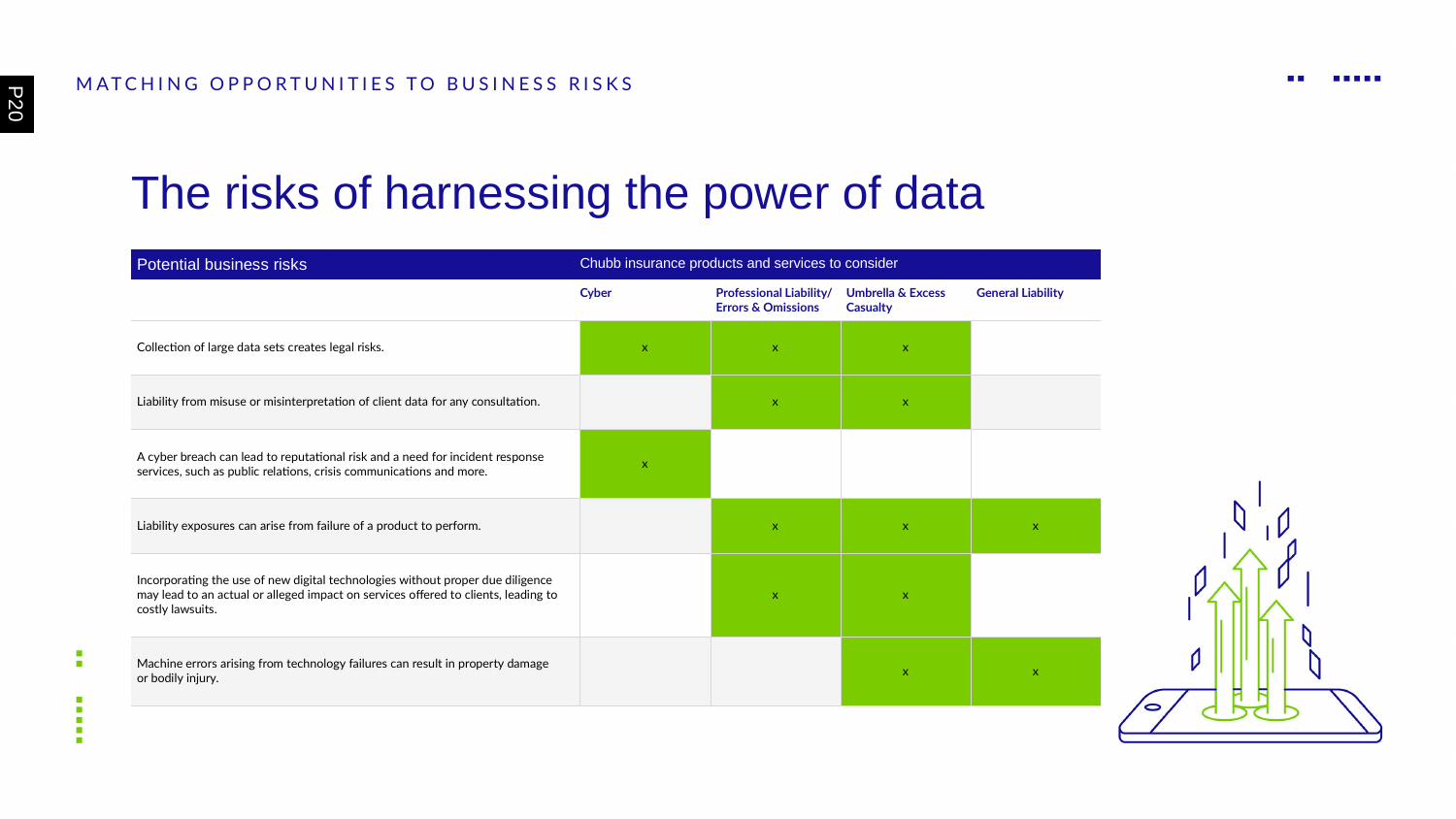

Matching opportunities to business risks
P20
The risks of harnessing the power of data
| Potential business risks | Chubb insurance products and services to consider |  |  |  |
| --- | --- | --- | --- | --- |
|  | Cyber | Professional Liability/ Errors & Omissions | Umbrella & Excess Casualty | General Liability |
| Collection of large data sets creates legal risks. | x | x | x |  |
| Liability from misuse or misinterpretation of client data for any consultation. |  | x | x |  |
| A cyber breach can lead to reputational risk and a need for incident response services, such as public relations, crisis communications and more. | x |  |  |  |
| Liability exposures can arise from failure of a product to perform. |  | x | x | x |
| Incorporating the use of new digital technologies without proper due diligence may lead to an actual or alleged impact on services offered to clients, leading to costly lawsuits. |  | x | x |  |
| Machine errors arising from technology failures can result in property damage or bodily injury. |  |  | x | x |